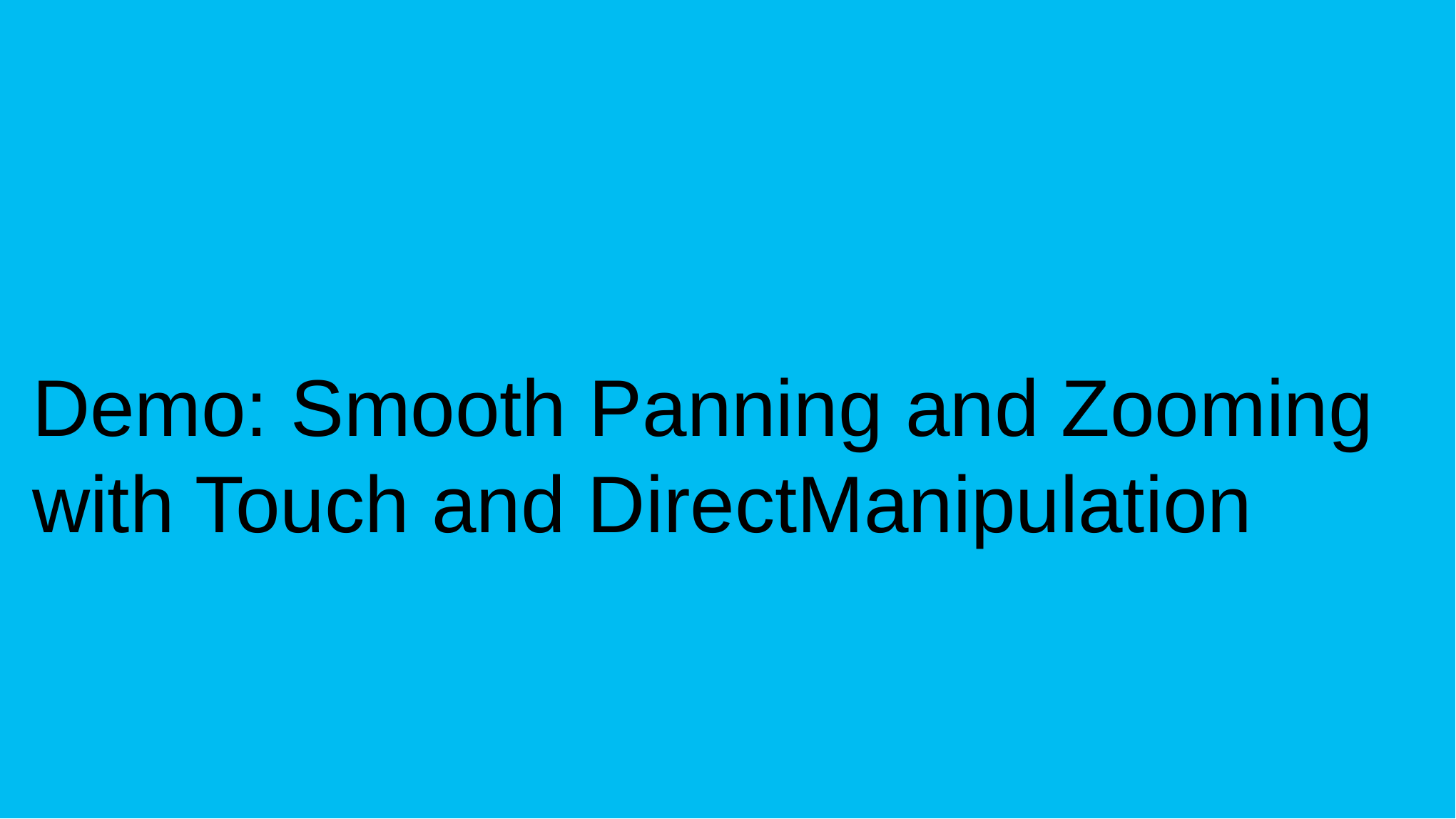

# Demo: Smooth Panning and Zooming with Touch and DirectManipulation